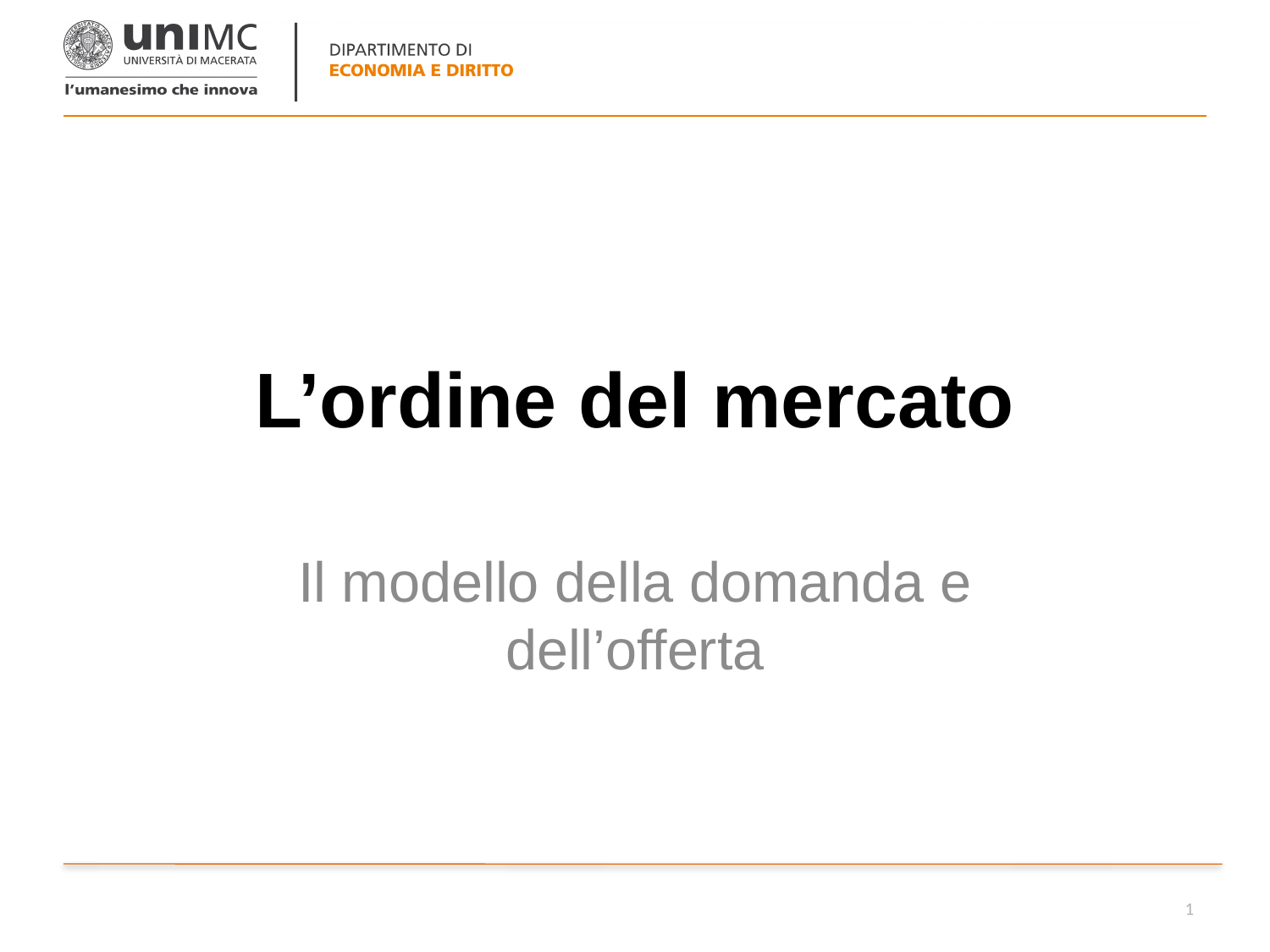

1
# L’ordine del mercato
Il modello della domanda e dell’offerta